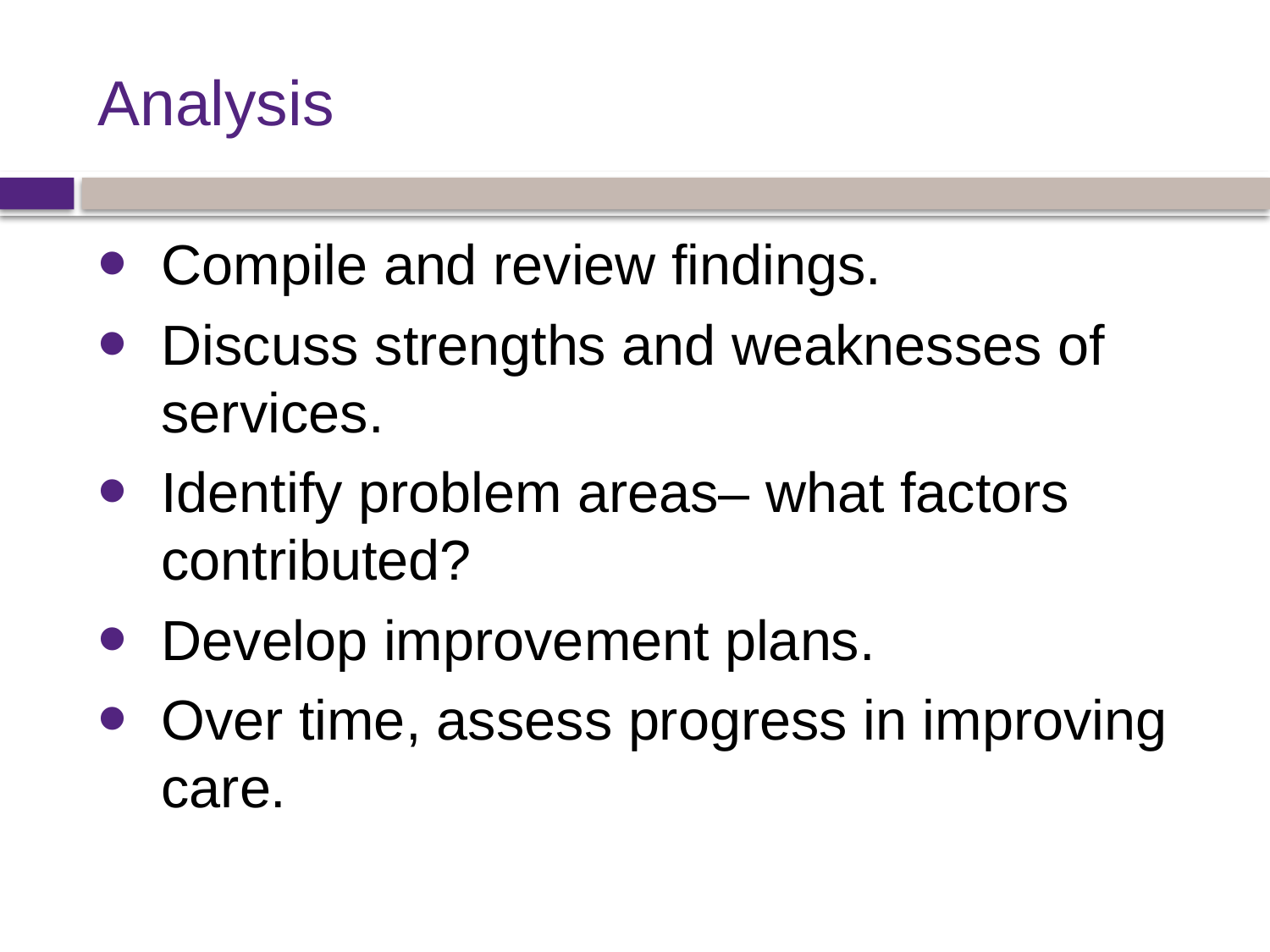

# Analysis
Compile and review findings.
Discuss strengths and weaknesses of services.
Identify problem areas– what factors contributed?
Develop improvement plans.
Over time, assess progress in improving care.